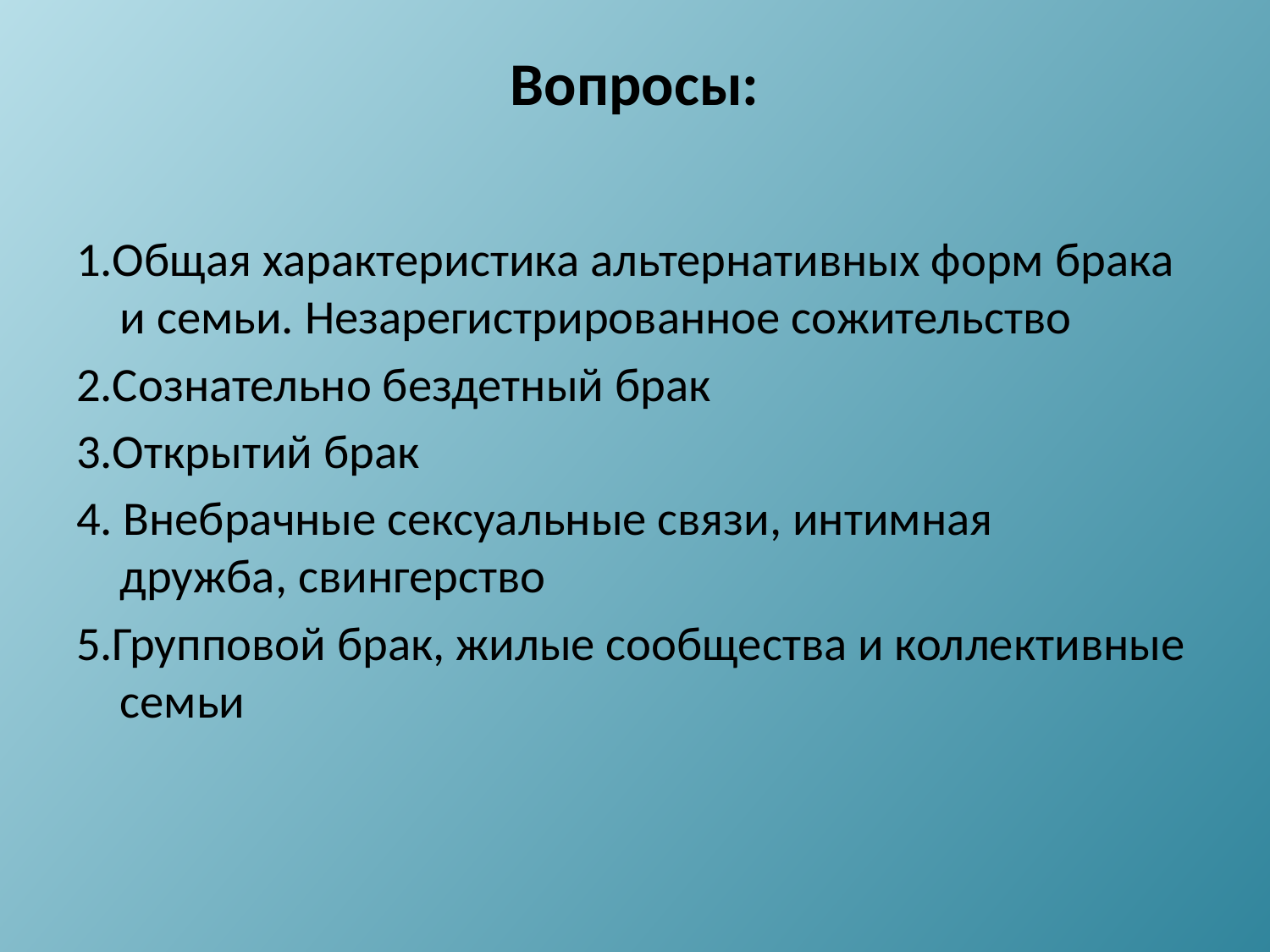

# Вопросы:
1.Общая характеристика альтернативных форм брака и семьи. Незарегистрированное сожительство
2.Сознательно бездетный брак
3.Открытий брак
4. Внебрачные сексуальные связи, интимная дружба, свингерство
5.Групповой брак, жилые сообщества и коллективные семьи